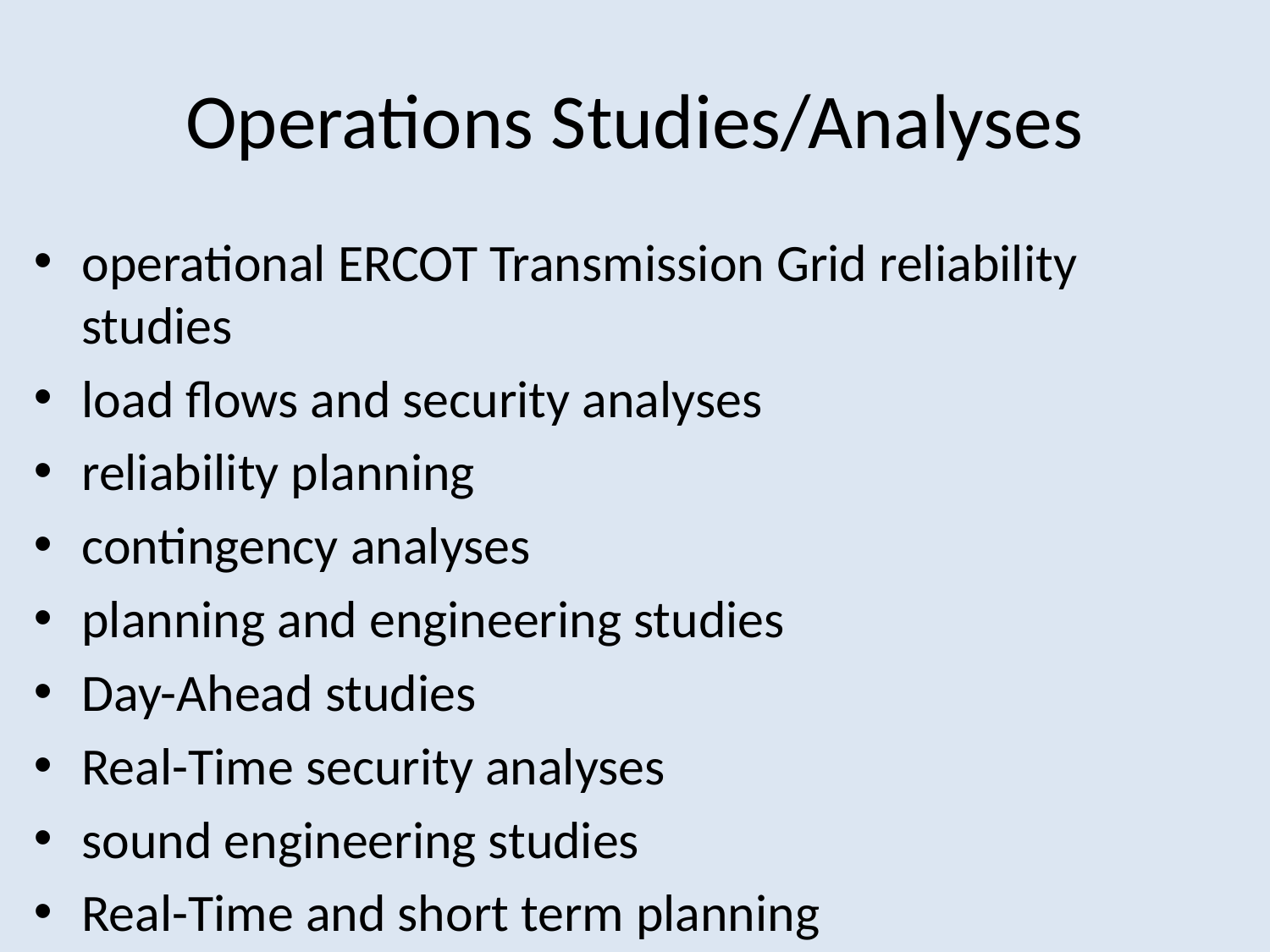

# Operations Studies/Analyses
operational ERCOT Transmission Grid reliability studies
load flows and security analyses
reliability planning
contingency analyses
planning and engineering studies
Day-Ahead studies
Real-Time security analyses
sound engineering studies
Real-Time and short term planning